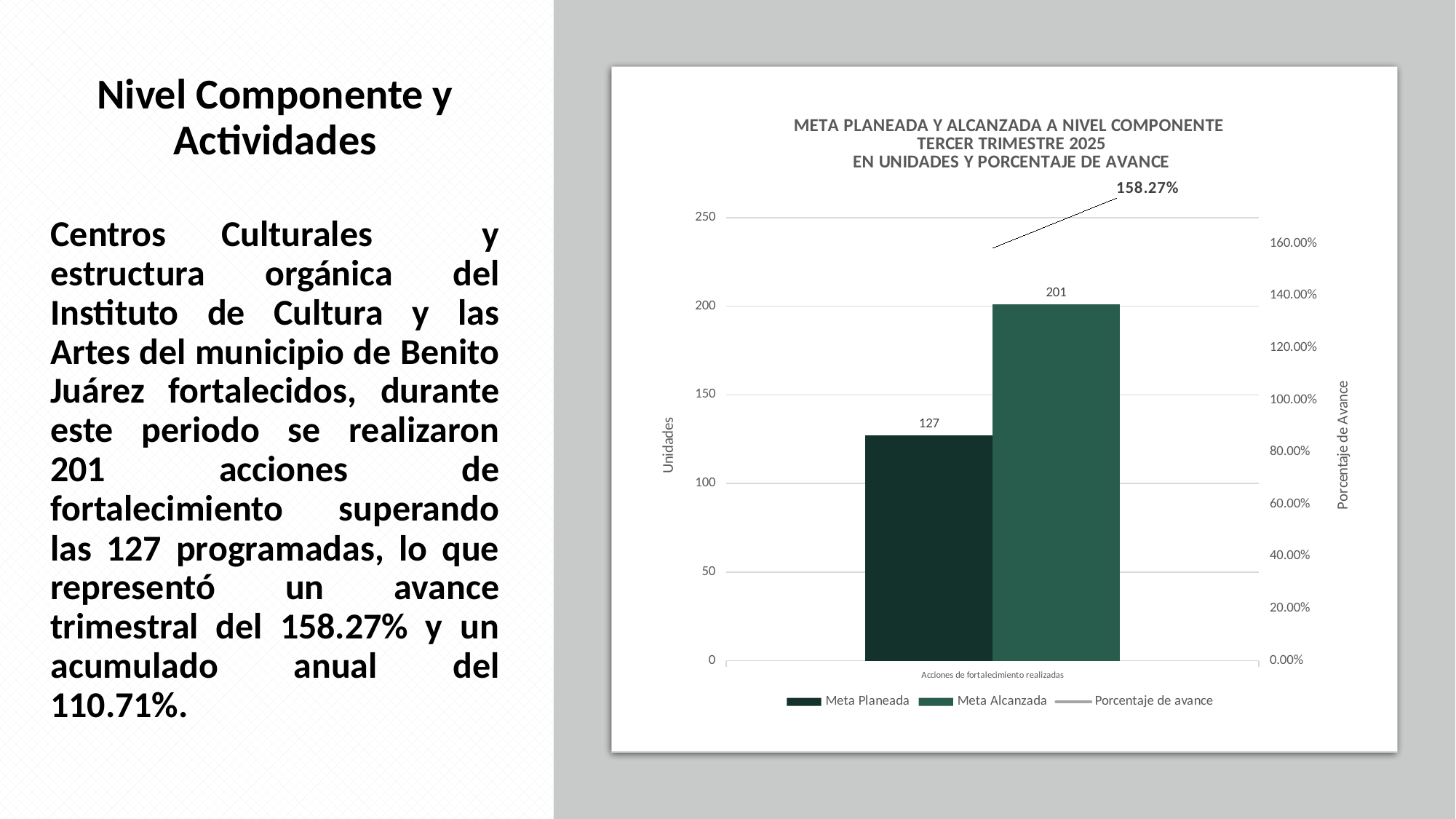

Nivel Componente y Actividades

Centros Culturales  y estructura orgánica del Instituto de Cultura y las Artes del municipio de Benito Juárez fortalecidos, durante este periodo se realizaron 201 acciones de fortalecimiento superando las 127 programadas, lo que representó un avance trimestral del 158.27% y un acumulado anual del 110.71%.

### Chart: META PLANEADA Y ALCANZADA A NIVEL COMPONENTE
TERCER TRIMESTRE 2025
EN UNIDADES Y PORCENTAJE DE AVANCE

| Category | Meta Planeada | Meta Alcanzada |  |
|---|---|---|---|
| Acciones de fortalecimiento realizadas | 127.0 | 201.0 | 1.5826771653543308 |